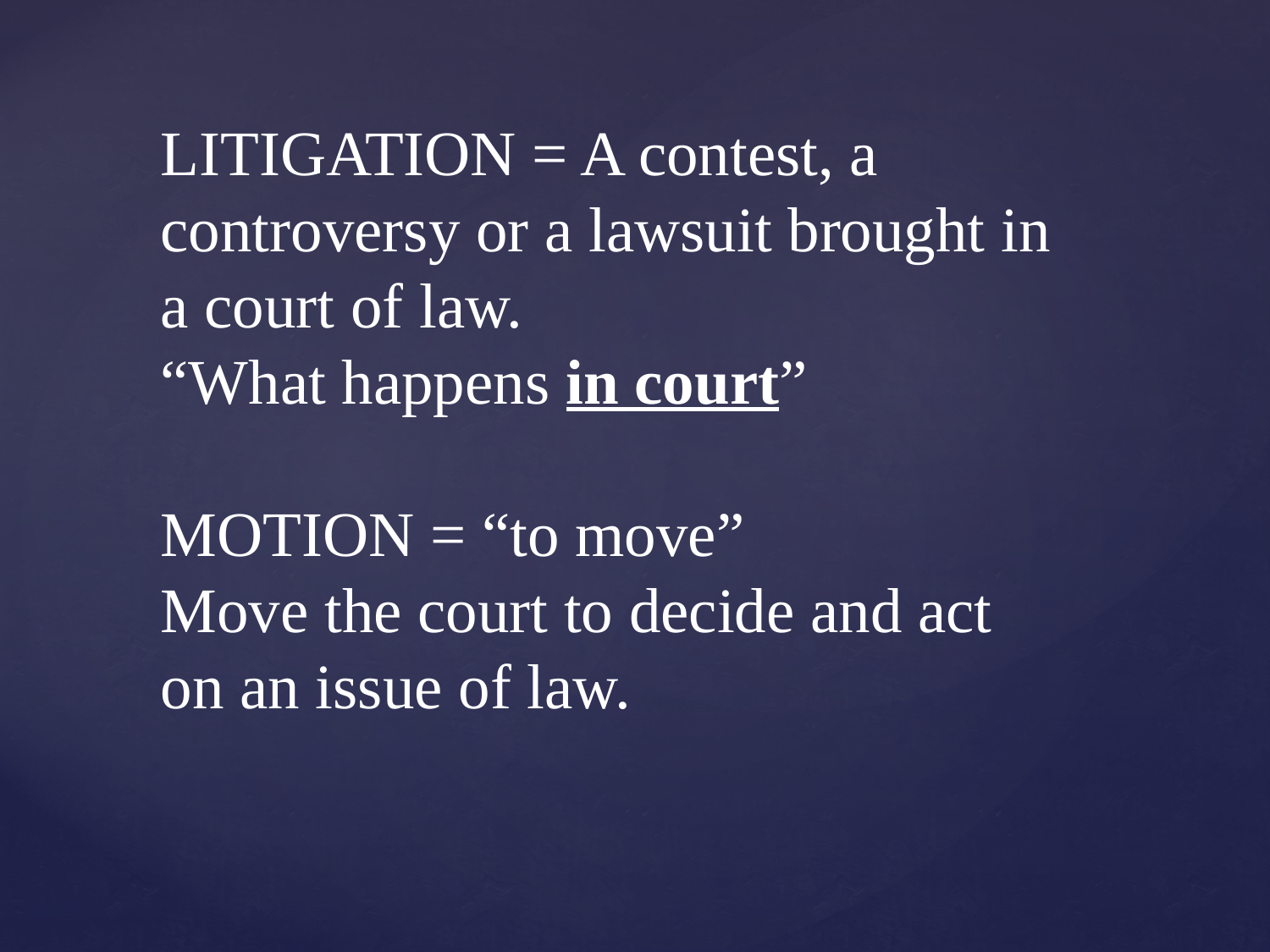

LITIGATION = A contest, a controversy or a lawsuit brought in a court of law.
“What happens in court”

MOTION = “to move”
Move the court to decide and act on an issue of law.